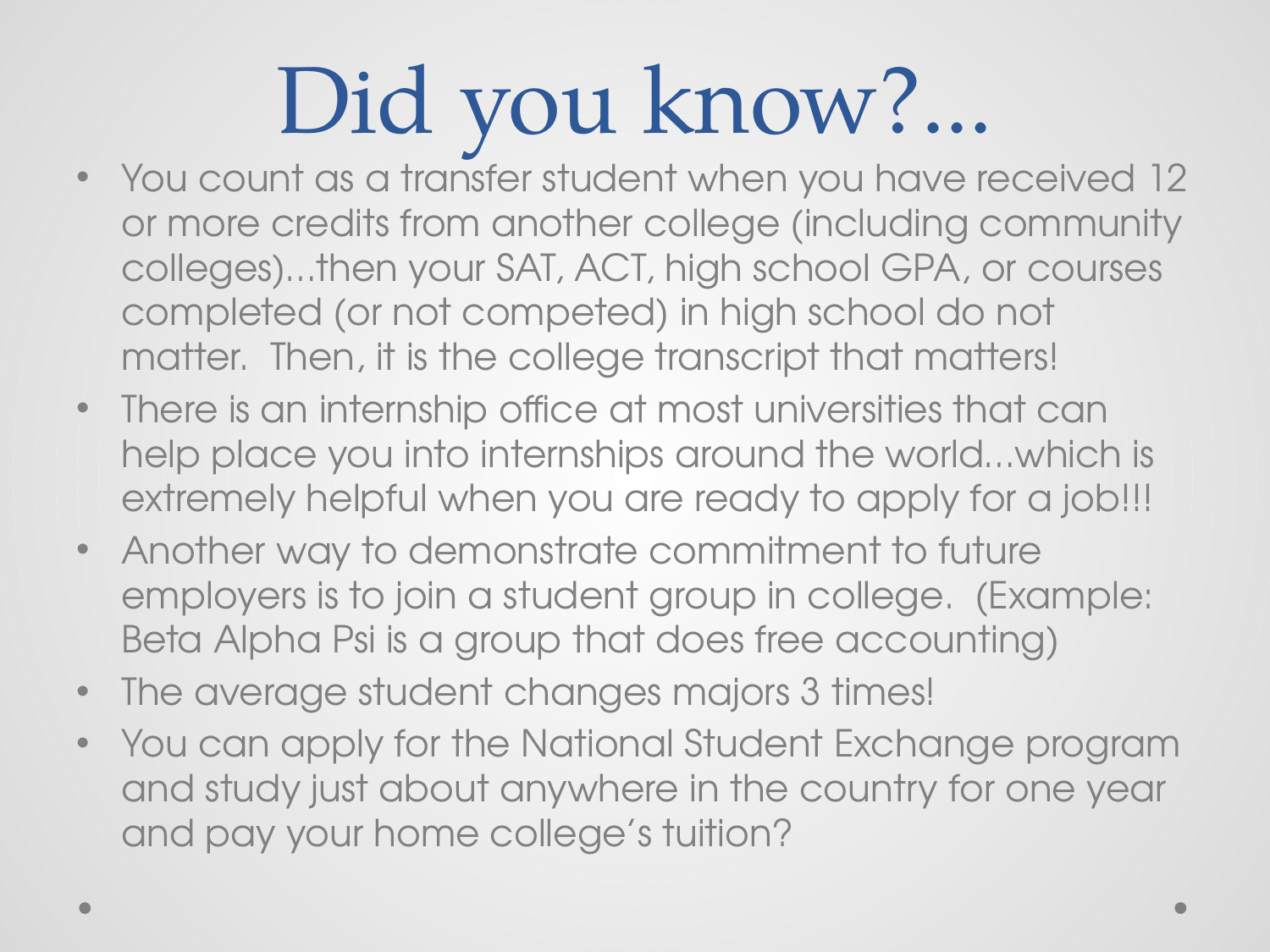

# Did you know?...
You count as a transfer student when you have received 12 or more credits from another college (including community colleges)…then your SAT, ACT, high school GPA, or courses completed (or not competed) in high school do not matter.  Then, it is the college transcript that matters!
There is an internship office at most universities that can help place you into internships around the world…which is extremely helpful when you are ready to apply for a job!!!
Another way to demonstrate commitment to future employers is to join a student group in college.  (Example:  Beta Alpha Psi is a group that does free accounting)
The average student changes majors 3 times!
You can apply for the National Student Exchange program and study just about anywhere in the country for one year and pay your home college’s tuition?